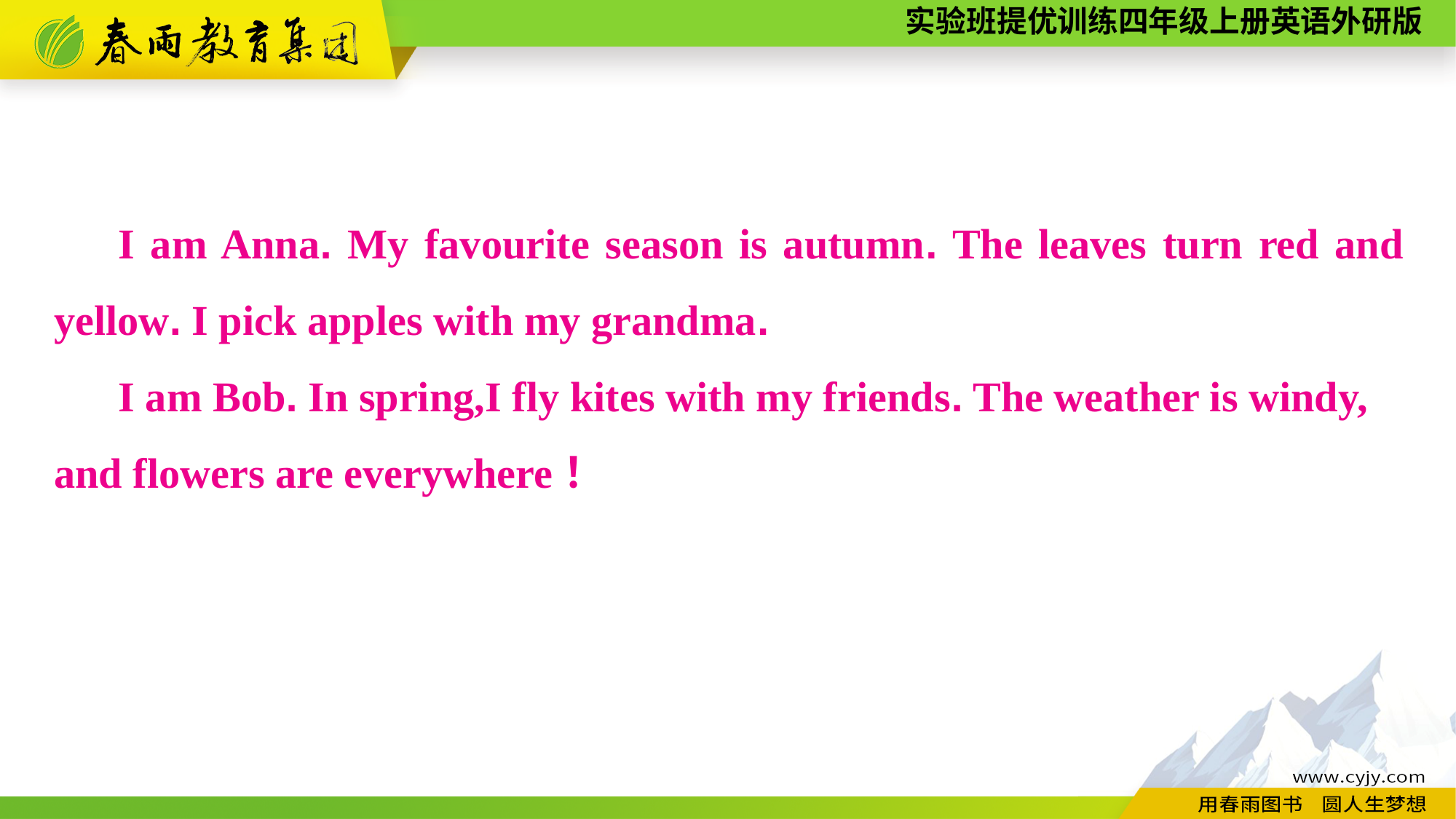

I am Anna. My favourite season is autumn. The leaves turn red and yellow. I pick apples with my grandma.
I am Bob. In spring,I fly kites with my friends. The weather is windy,
and flowers are everywhere！